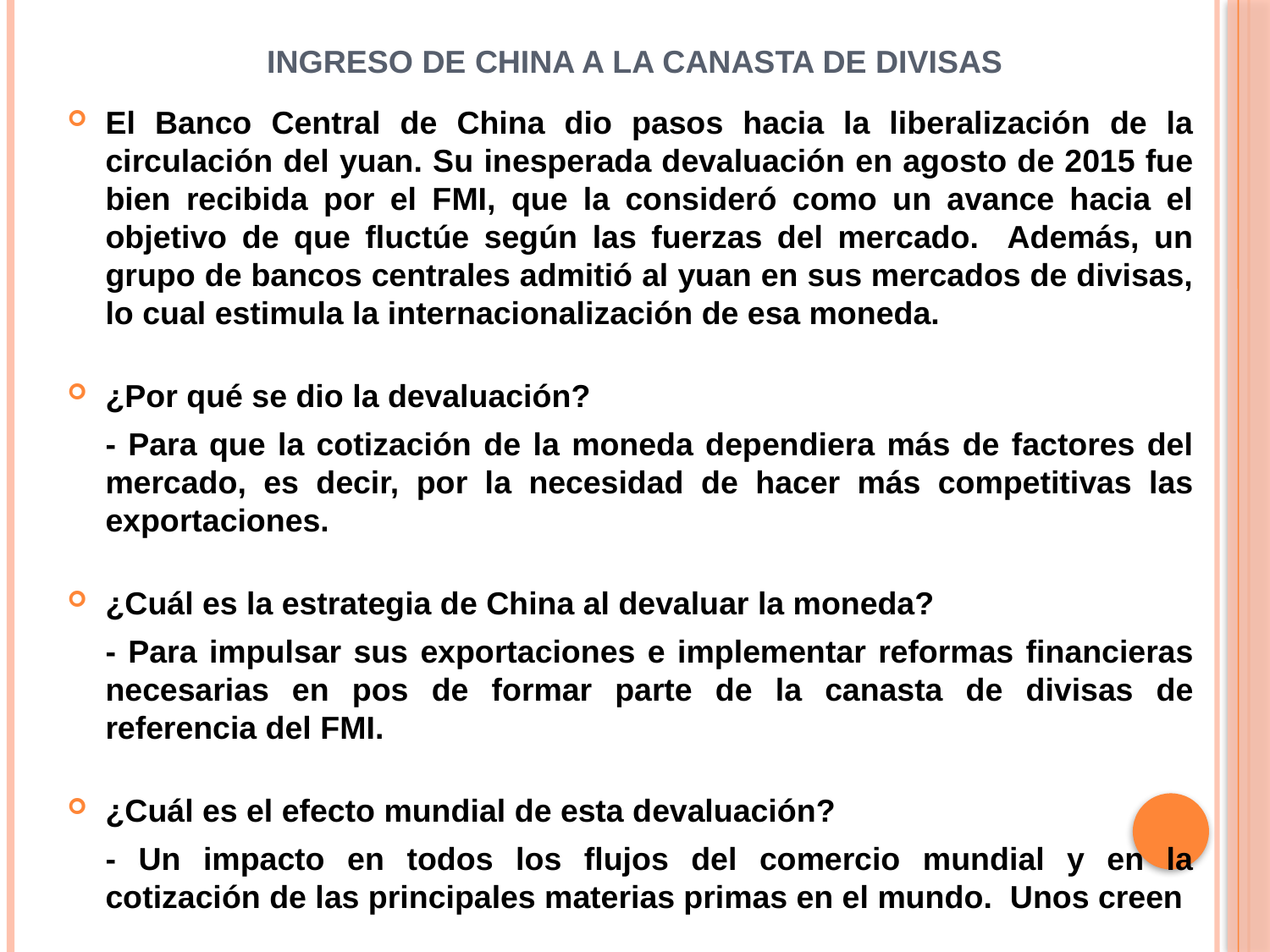

# Ingreso de China a la canasta de divisas
El Banco Central de China dio pasos hacia la liberalización de la circulación del yuan. Su inesperada devaluación en agosto de 2015 fue bien recibida por el FMI, que la consideró como un avance hacia el objetivo de que fluctúe según las fuerzas del mercado.  Además, un grupo de bancos centrales admitió al yuan en sus mercados de divisas, lo cual estimula la internacionalización de esa moneda.

¿Por qué se dio la devaluación?
	- Para que la cotización de la moneda dependiera más de factores del mercado, es decir, por la necesidad de hacer más competitivas las exportaciones.

¿Cuál es la estrategia de China al devaluar la moneda?
	- Para impulsar sus exportaciones e implementar reformas financieras necesarias en pos de formar parte de la canasta de divisas de referencia del FMI.

¿Cuál es el efecto mundial de esta devaluación?
	- Un impacto en todos los flujos del comercio mundial y en la cotización de las principales materias primas en el mundo.  Unos creen